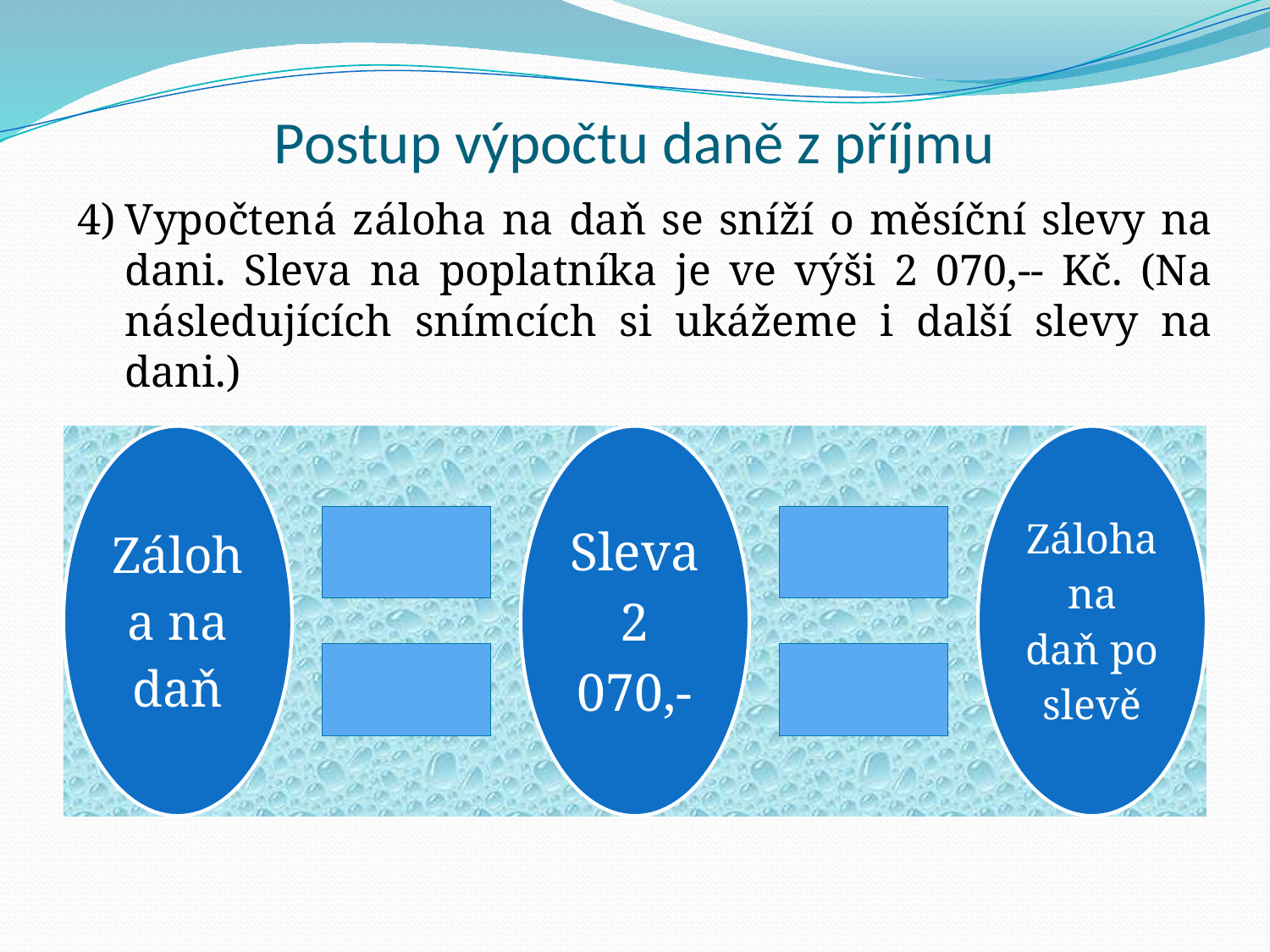

# Postup výpočtu daně z příjmu
Vypočtená záloha na daň se sníží o měsíční slevy na dani. Sleva na poplatníka je ve výši 2 070,-- Kč. (Na následujících snímcích si ukážeme i další slevy na dani.)

Záloha na daň
Sleva
2 070,-
Záloha na daň po slevě